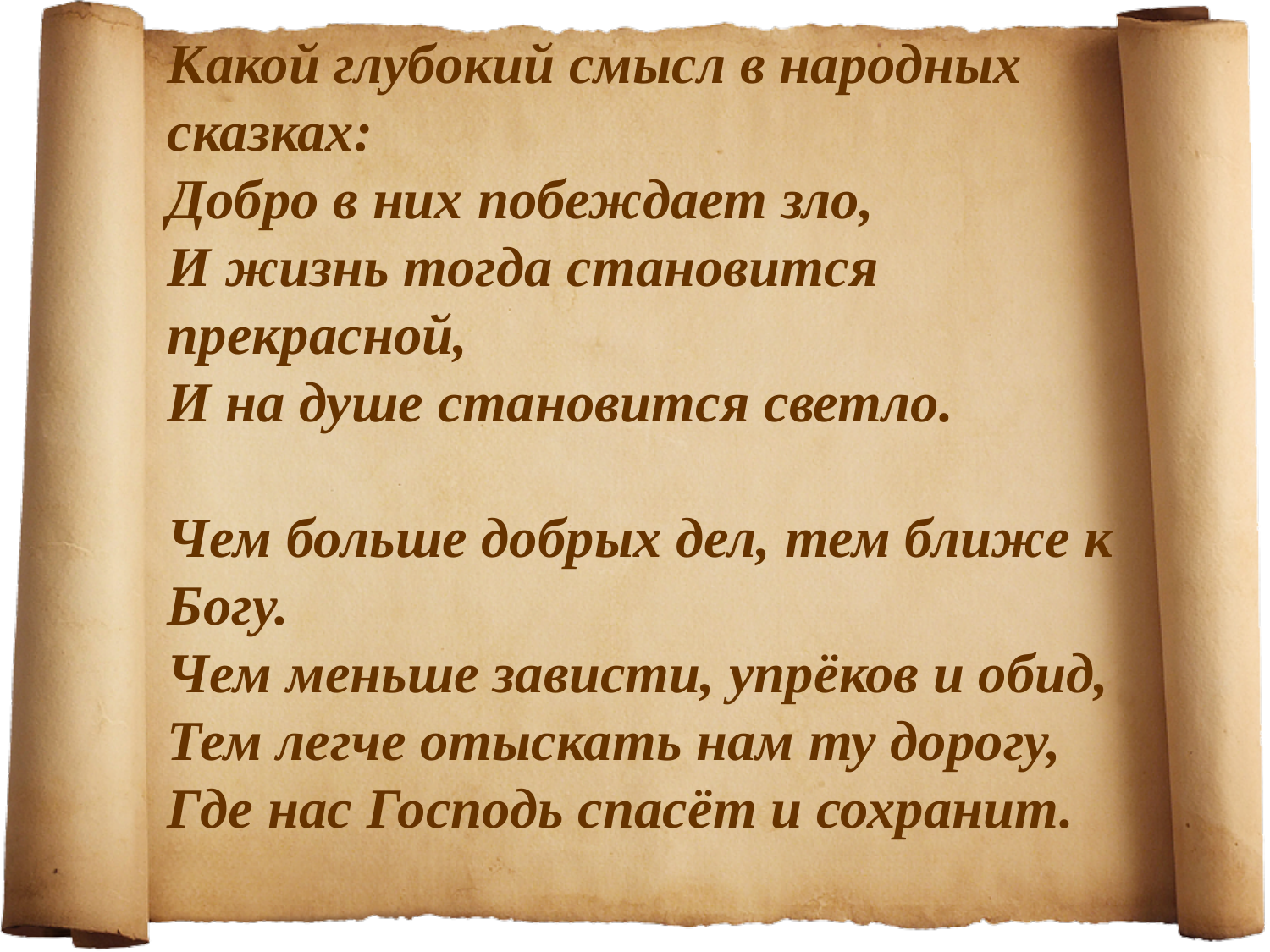

# Какой глубокий смысл в народных сказках: Добро в них побеждает зло, И жизнь тогда становится прекрасной, И на душе становится светло. Чем больше добрых дел, тем ближе к Богу. Чем меньше зависти, упрёков и обид, Тем легче отыскать нам ту дорогу, Где нас Господь спасёт и сохранит.